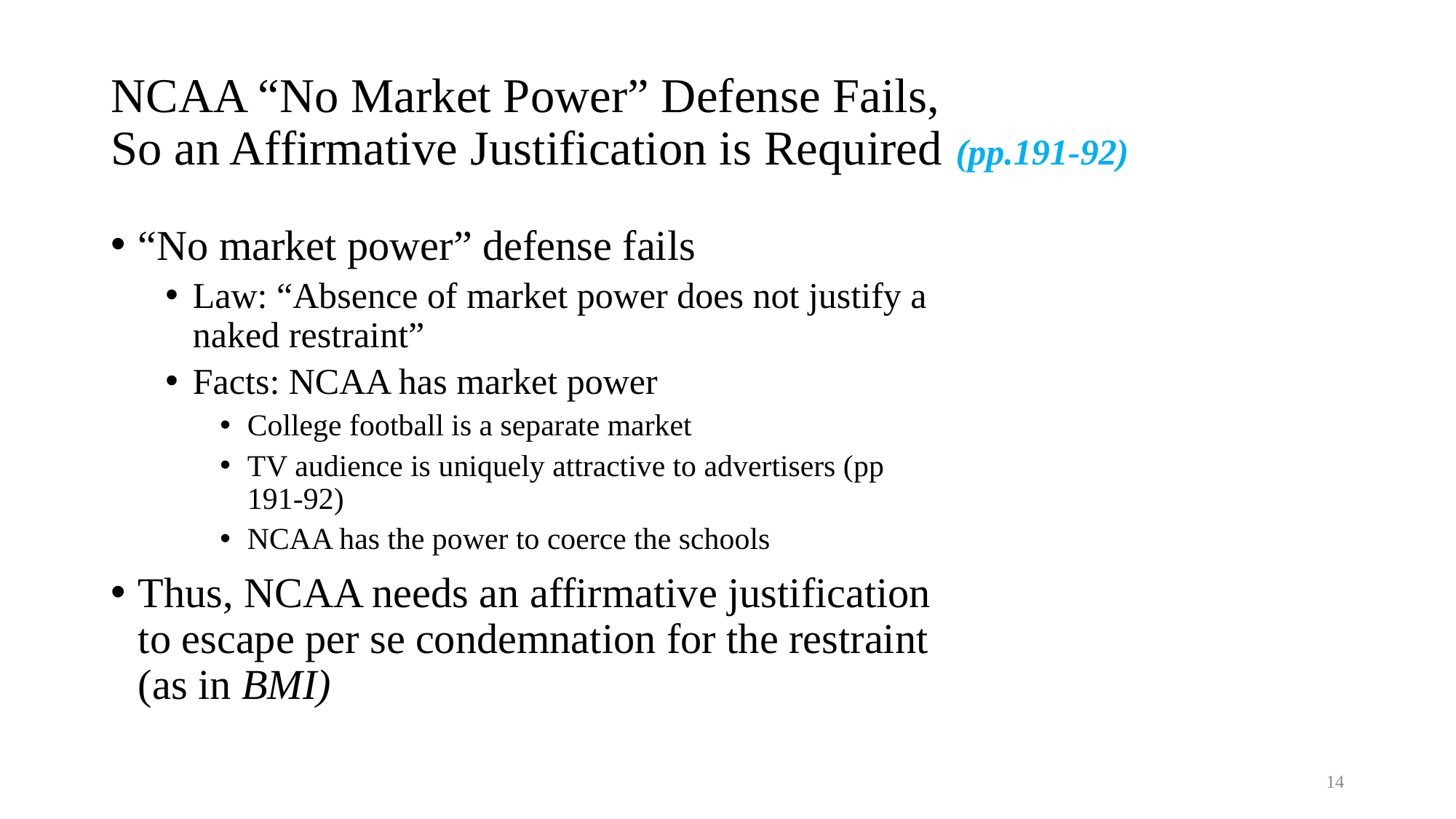

# NCAA “No Market Power” Defense Fails, So an Affirmative Justification is Required (pp.191-92)
“No market power” defense fails
Law: “Absence of market power does not justify a naked restraint”
Facts: NCAA has market power
College football is a separate market
TV audience is uniquely attractive to advertisers (pp 191-92)
NCAA has the power to coerce the schools
Thus, NCAA needs an affirmative justification to escape per se condemnation for the restraint (as in BMI)
14